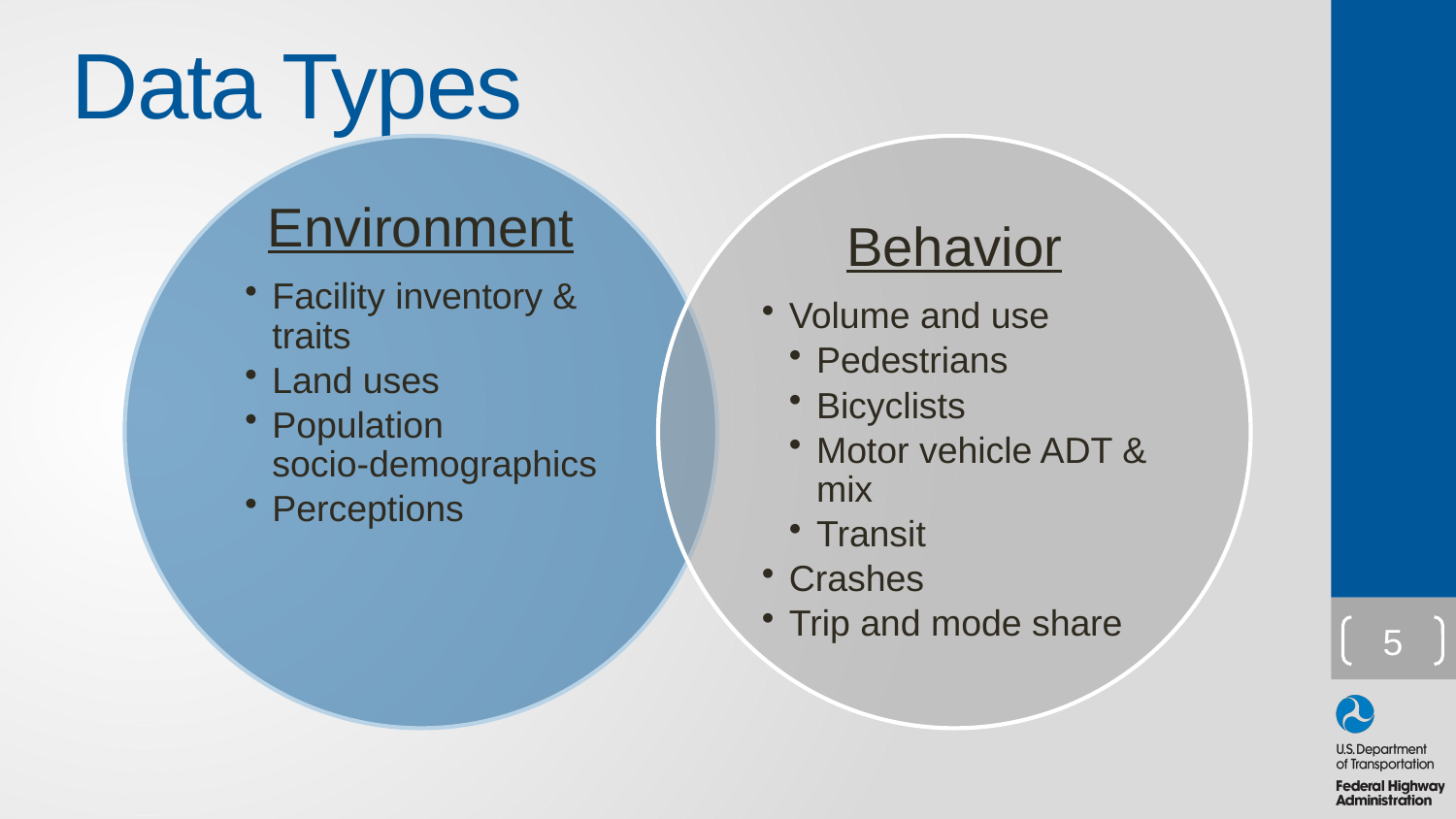

# Data Types
Environment
Facility inventory & traits
Land uses
Population
socio-demographics
Perceptions

Behavior
Volume and use
Pedestrians
Bicyclists
Motor vehicle ADT & mix
Transit
Crashes
Trip and mode share
5